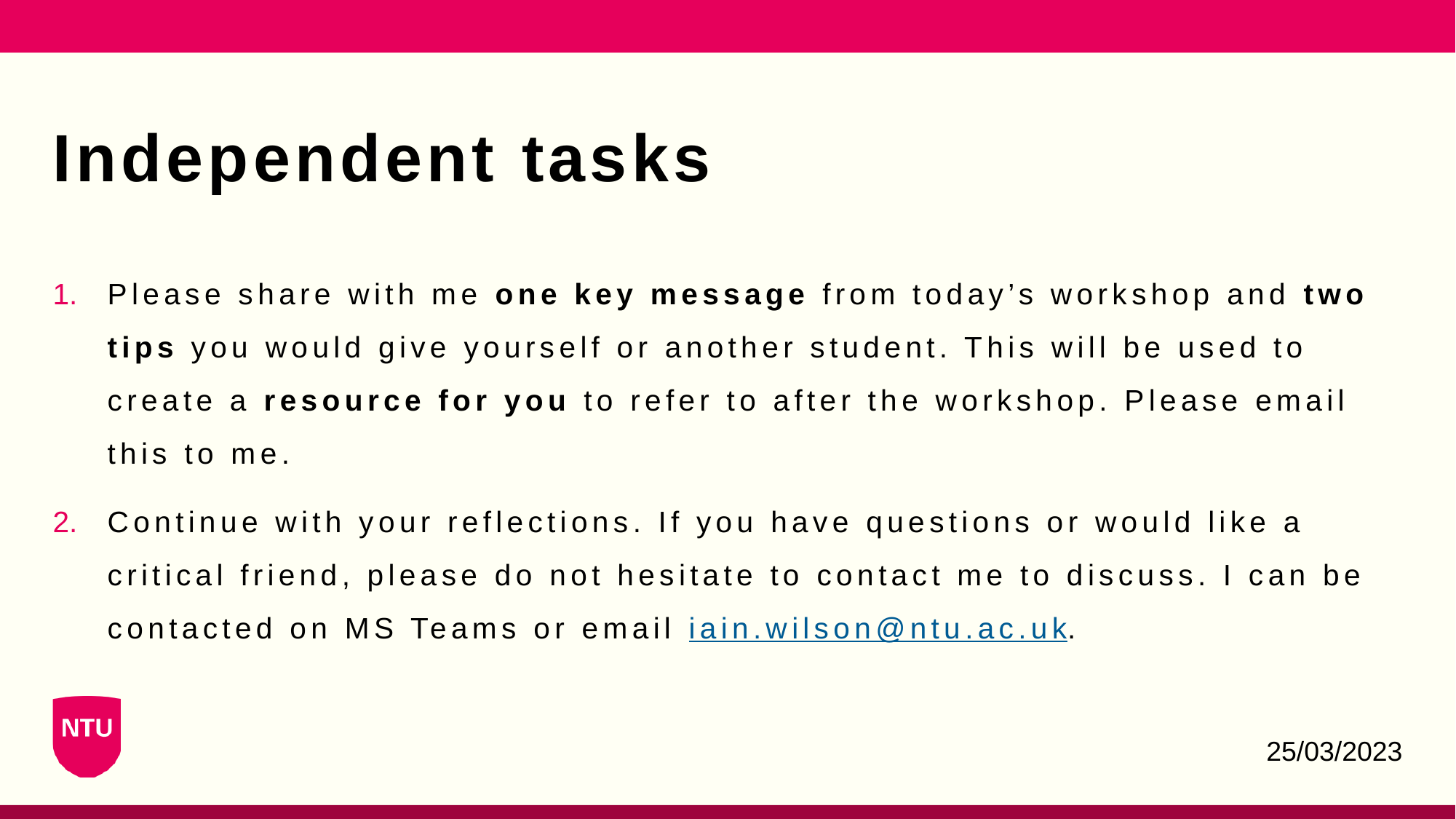

# Independent tasks

Please share with me one key message from today’s workshop and two tips you would give yourself or another student. This will be used to create a resource for you to refer to after the workshop. Please email this to me.
Continue with your reflections. If you have questions or would like a critical friend, please do not hesitate to contact me to discuss. I can be contacted on MS Teams or email iain.wilson@ntu.ac.uk.
25/03/2023